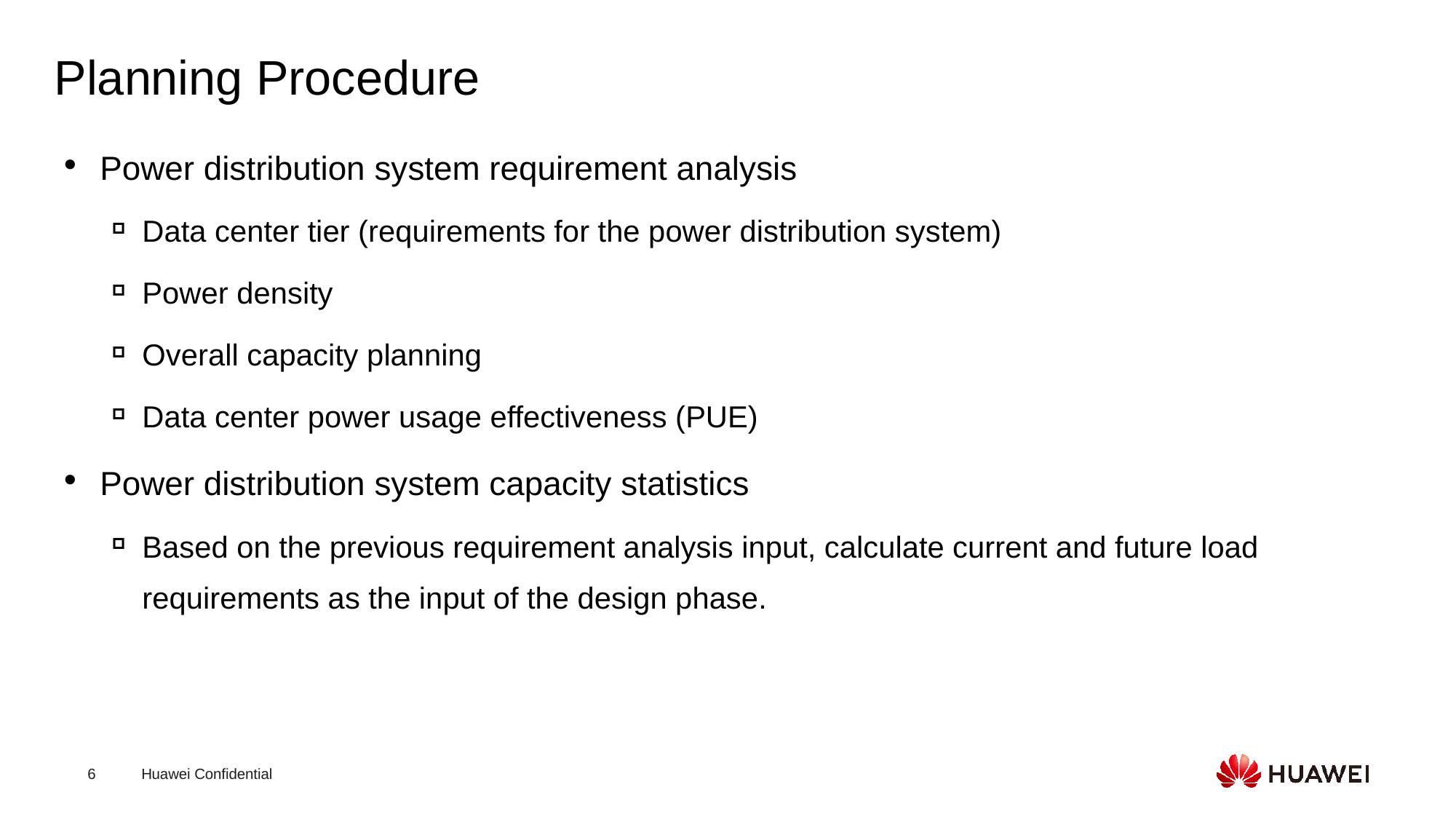

# Planning Procedure
Power distribution system requirement analysis
Data center tier (requirements for the power distribution system)
Power density
Overall capacity planning
Data center power usage effectiveness (PUE)
Power distribution system capacity statistics
Based on the previous requirement analysis input, calculate current and future load requirements as the input of the design phase.